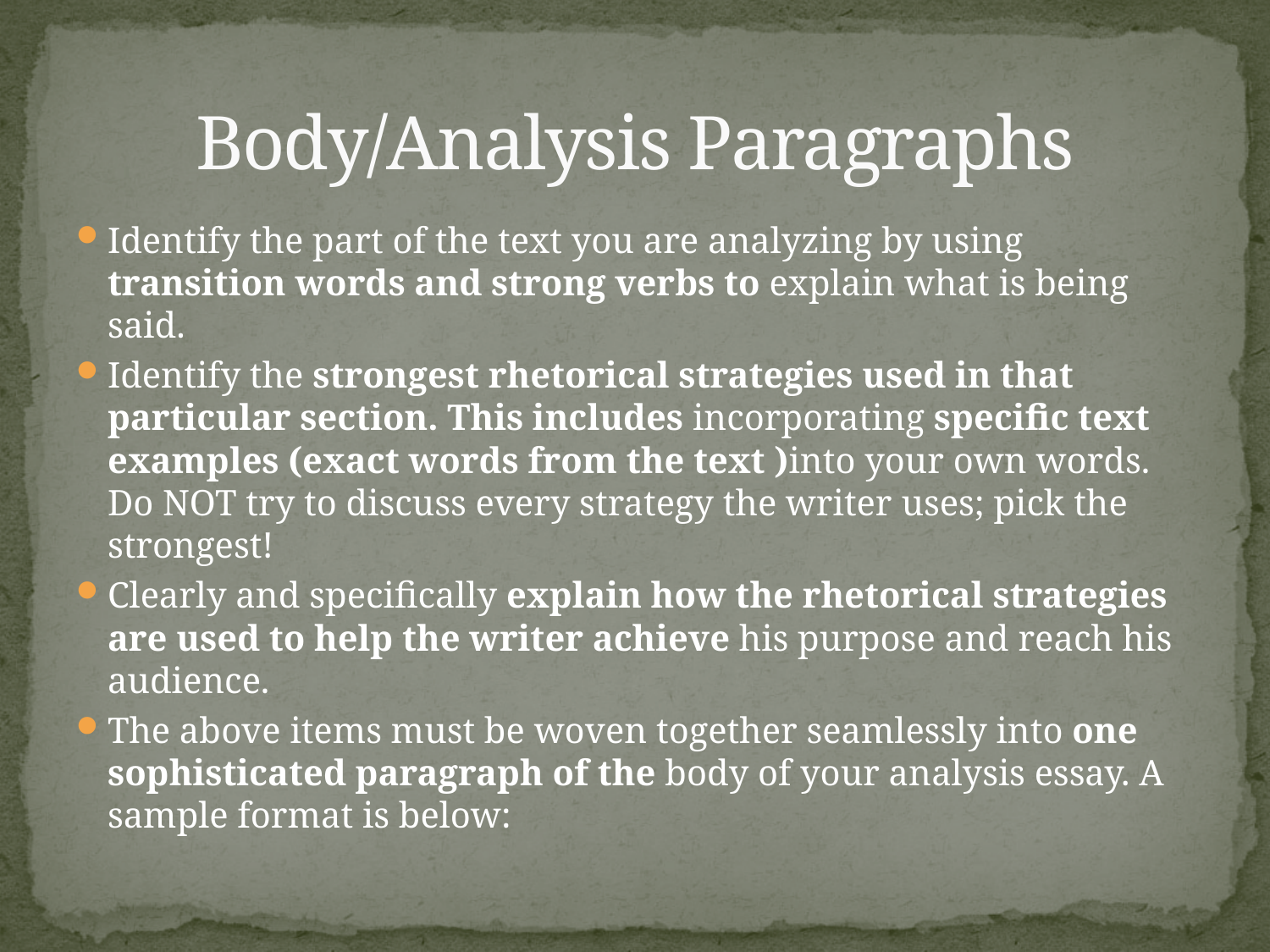

# Body/Analysis Paragraphs
Identify the part of the text you are analyzing by using transition words and strong verbs to explain what is being said.
Identify the strongest rhetorical strategies used in that particular section. This includes incorporating specific text examples (exact words from the text )into your own words. Do NOT try to discuss every strategy the writer uses; pick the strongest!
Clearly and specifically explain how the rhetorical strategies are used to help the writer achieve his purpose and reach his audience.
The above items must be woven together seamlessly into one sophisticated paragraph of the body of your analysis essay. A sample format is below: